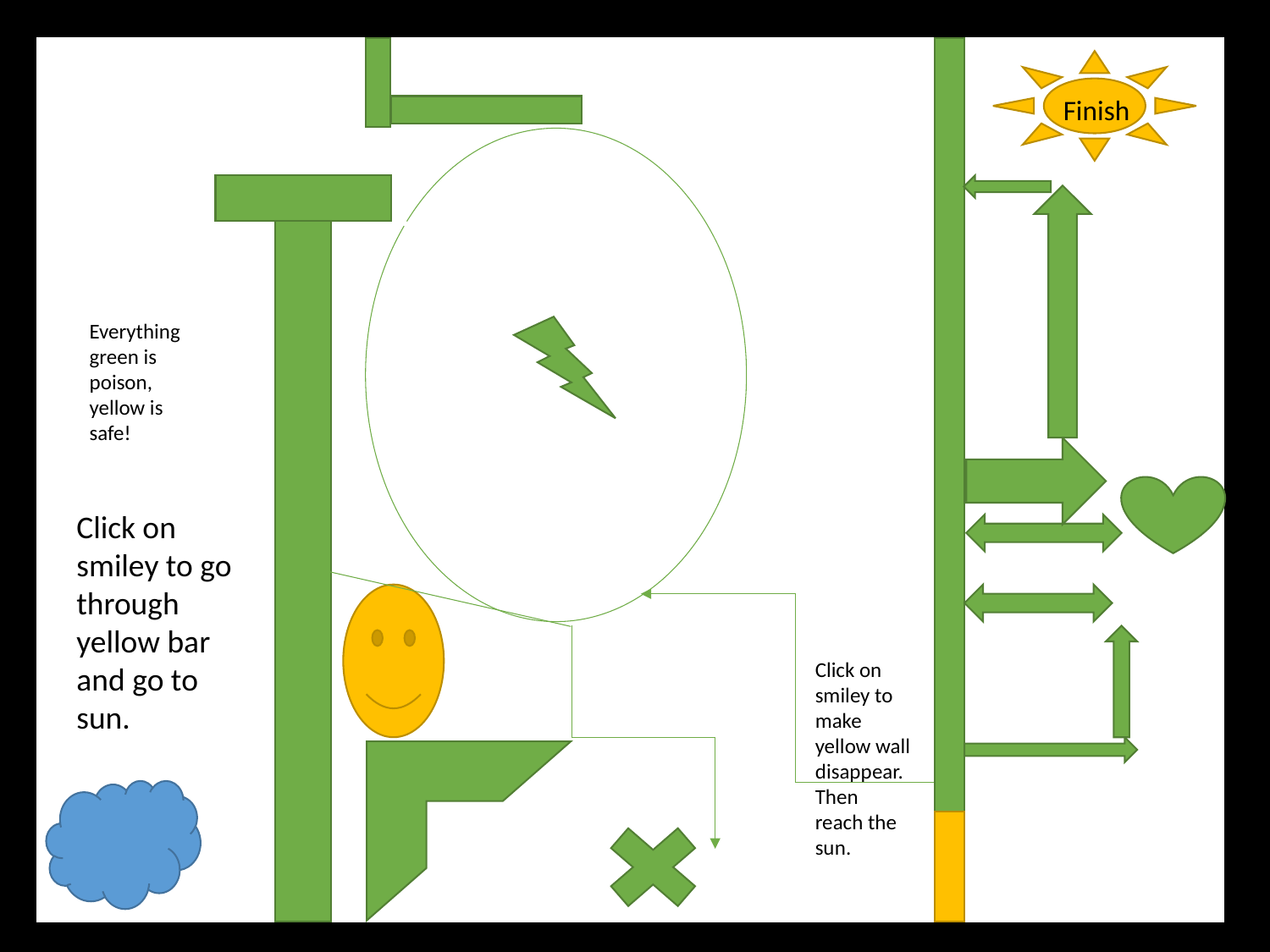

Finish

Everything green is poison, yellow is safe!

Click on smiley to go through yellow bar and go to sun.

Click on smiley to make yellow wall disappear.  Then reach the sun.